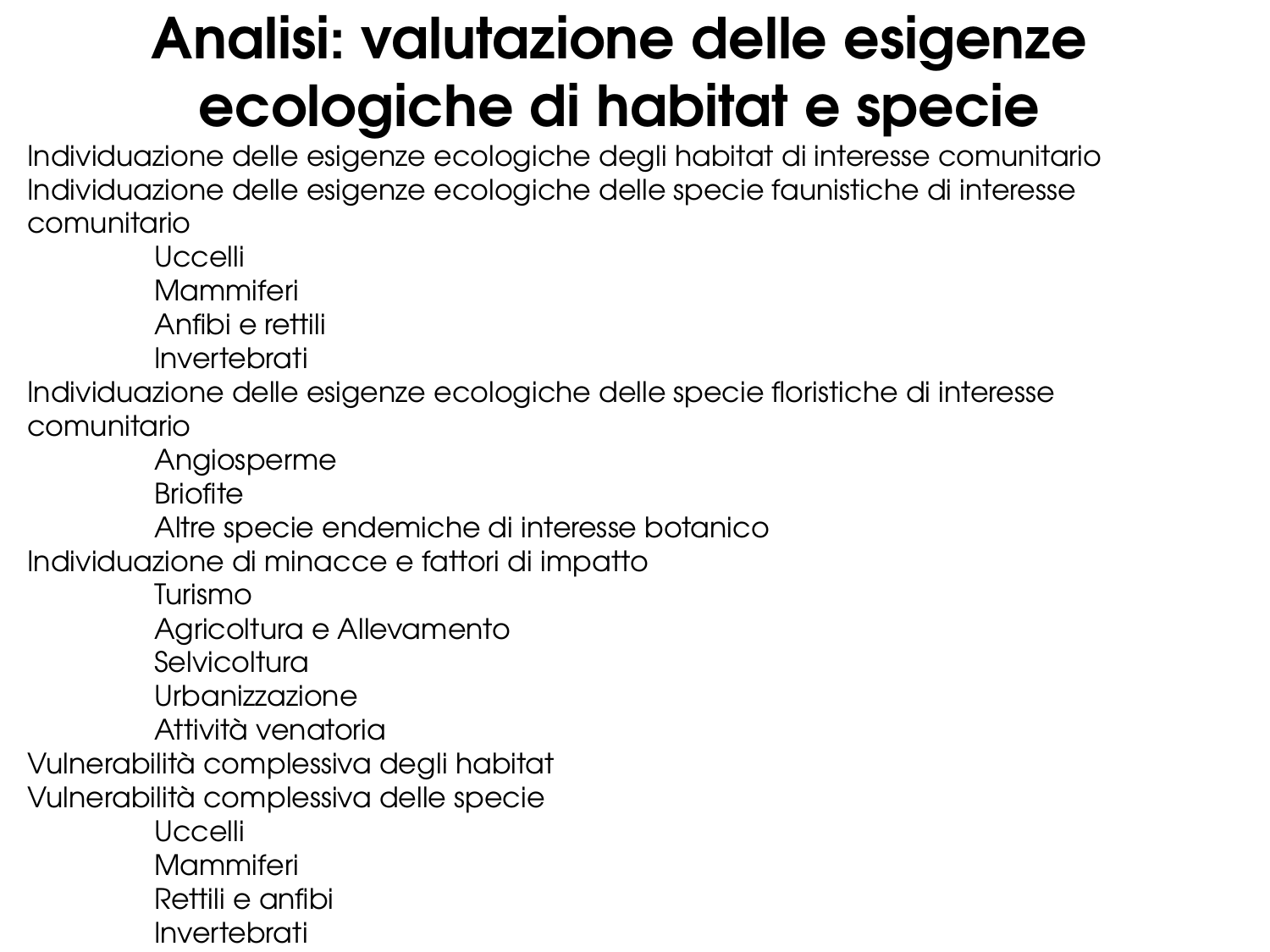

Analisi: valutazione delle esigenze ecologiche di habitat e specie
Individuazione delle esigenze ecologiche degli habitat di interesse comunitario
Individuazione delle esigenze ecologiche delle specie faunistiche di interesse comunitario
	Uccelli
	Mammiferi
	Anfibi e rettili
	Invertebrati
Individuazione delle esigenze ecologiche delle specie floristiche di interesse comunitario
	Angiosperme
	Briofite
	Altre specie endemiche di interesse botanico
Individuazione di minacce e fattori di impatto
	Turismo
	Agricoltura e Allevamento
	Selvicoltura
	Urbanizzazione
	Attività venatoria
Vulnerabilità complessiva degli habitat
Vulnerabilità complessiva delle specie
	Uccelli
	Mammiferi
	Rettili e anfibi
	Invertebrati